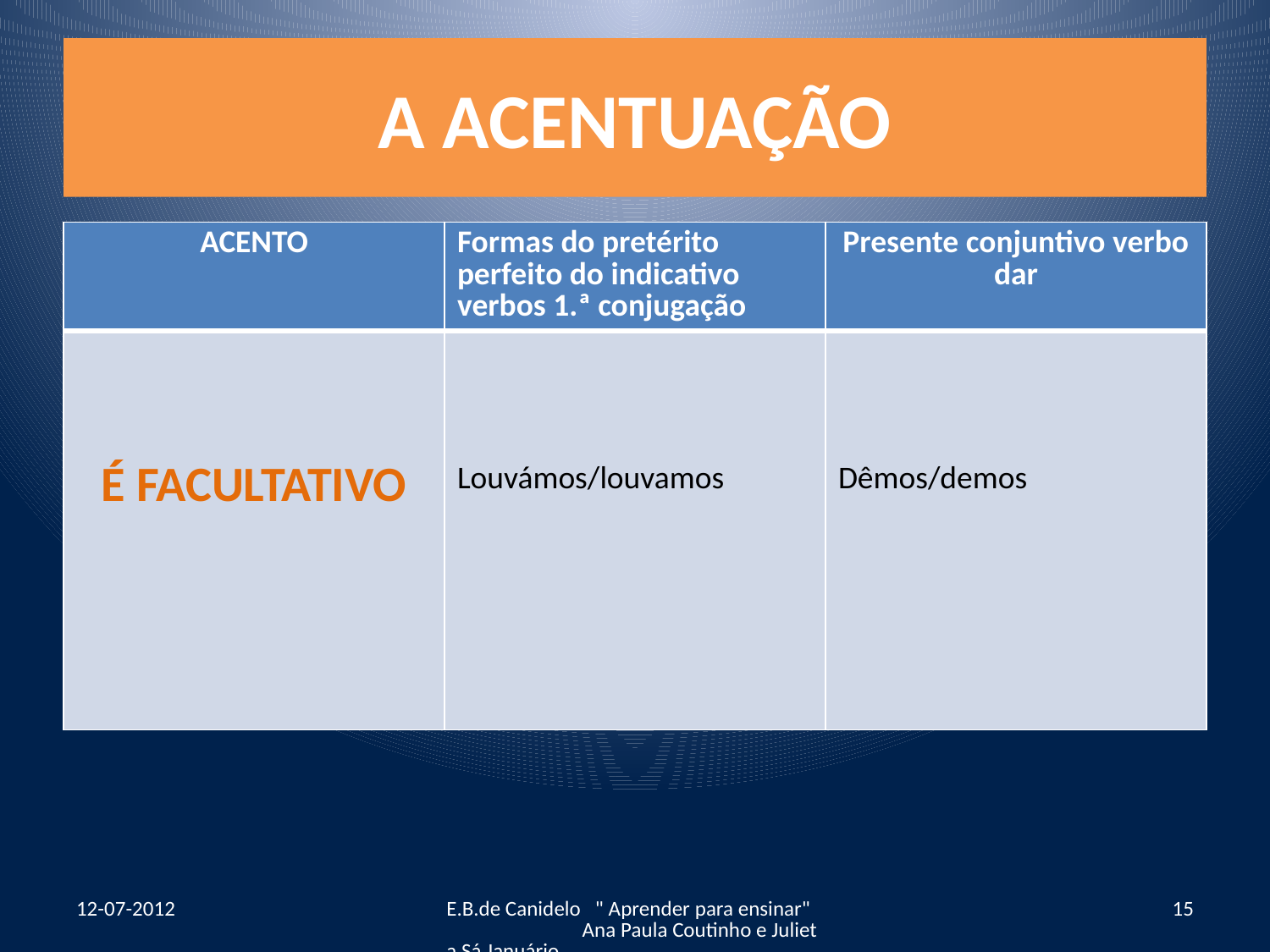

# A ACENTUAÇÃO
| ACENTO | Formas do pretérito perfeito do indicativo verbos 1.ª conjugação | Presente conjuntivo verbo dar |
| --- | --- | --- |
| É FACULTATIVO | Louvámos/louvamos | Dêmos/demos |
12-07-2012
E.B.de Canidelo   " Aprender para ensinar"                              Ana Paula Coutinho e Julieta Sá Januário
15